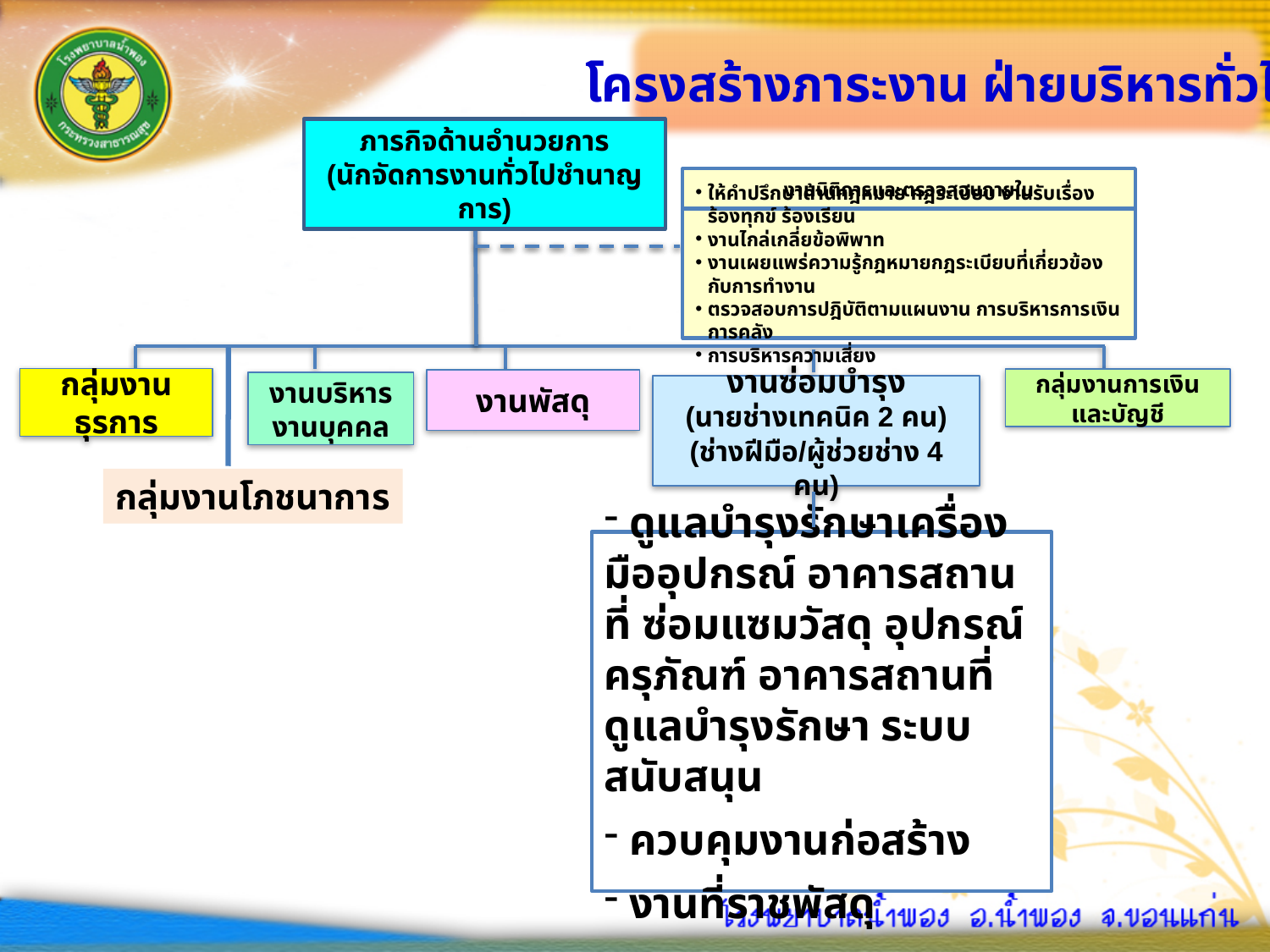

โครงสร้างภาระงาน ฝ่ายบริหารทั่วไป
ภารกิจด้านอำนวยการ
(นักจัดการงานทั่วไปชำนาญการ)
งานนิติการและตรวจสอบภายใน
ให้คำปรึกษาด้านกฎหมาย กฎระเบียบ งานรับเรื่องร้องทุกข์ ร้องเรียน
งานไกล่เกลี่ยข้อพิพาท
งานเผยแพร่ความรู้กฎหมายกฎระเบียบที่เกี่ยวข้องกับการทำงาน
ตรวจสอบการปฎิบัติตามแผนงาน การบริหารการเงินการคลัง
การบริหารความเสี่ยง
กลุ่มงานธุรการ
กลุ่มงานการเงินและบัญชี
งานพัสดุ
งานบริหารงานบุคคล
งานซ่อมบำรุง
(นายช่างเทคนิค 2 คน)
(ช่างฝีมือ/ผู้ช่วยช่าง 4 คน)
กลุ่มงานโภชนาการ
 ดูแลบำรุงรักษาเครื่องมืออุปกรณ์ อาคารสถานที่ ซ่อมแซมวัสดุ อุปกรณ์ครุภัณฑ์ อาคารสถานที่ ดูแลบำรุงรักษา ระบบสนับสนุน

 ควบคุมงานก่อสร้าง

 งานที่ราชพัสดุ